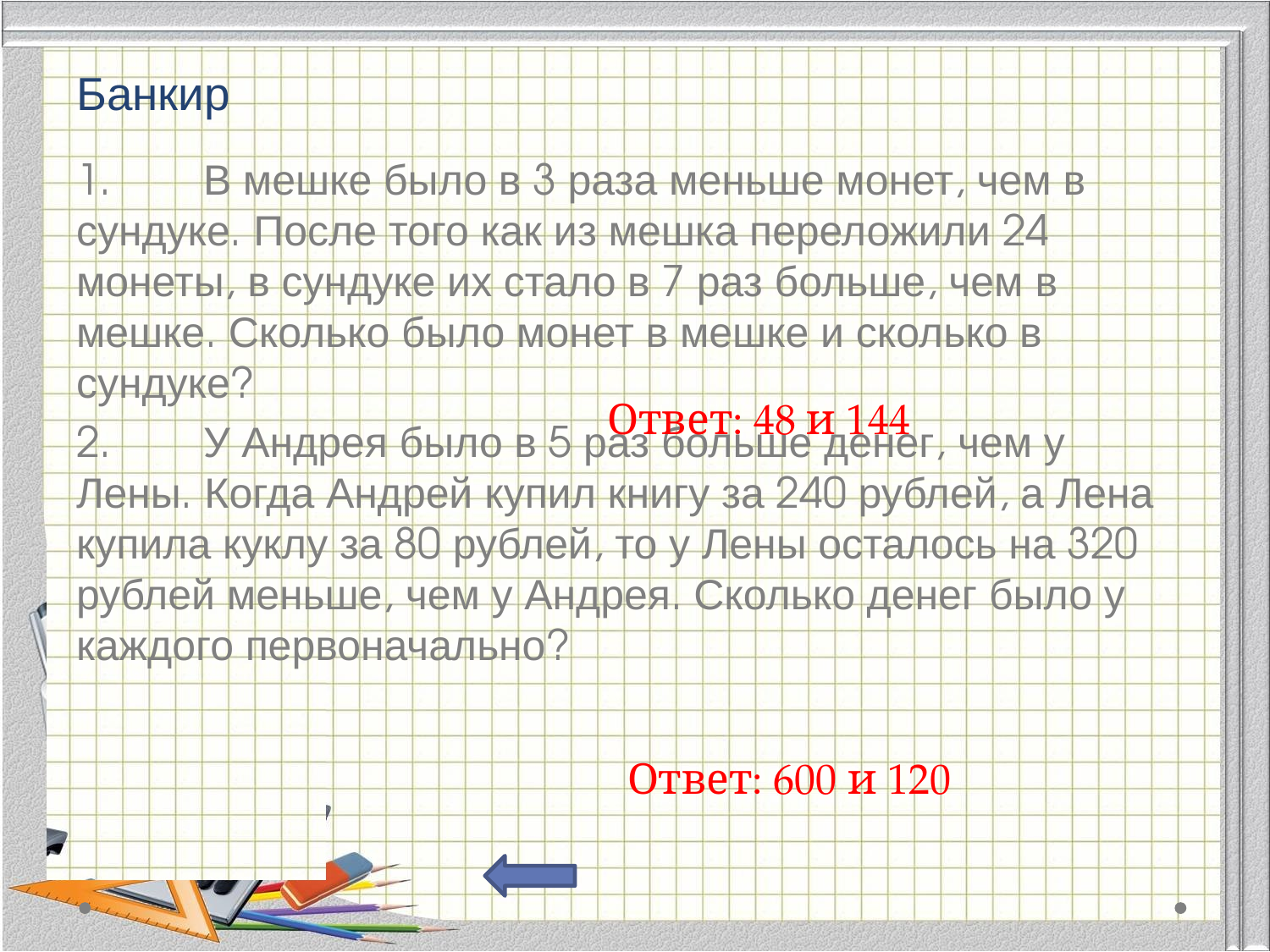

# Банкир
1.	В мешке было в 3 раза меньше монет, чем в сундуке. После того как из мешка переложили 24 монеты, в сундуке их стало в 7 раз больше, чем в мешке. Сколько было монет в мешке и сколько в сундуке?
2.	У Андрея было в 5 раз больше денег, чем у Лены. Когда Андрей купил книгу за 240 рублей, а Лена купила куклу за 80 рублей, то у Лены осталось на 320 рублей меньше, чем у Андрея. Сколько денег было у каждого первоначально?

Ответ: 48 и 144
Ответ: 600 и 120